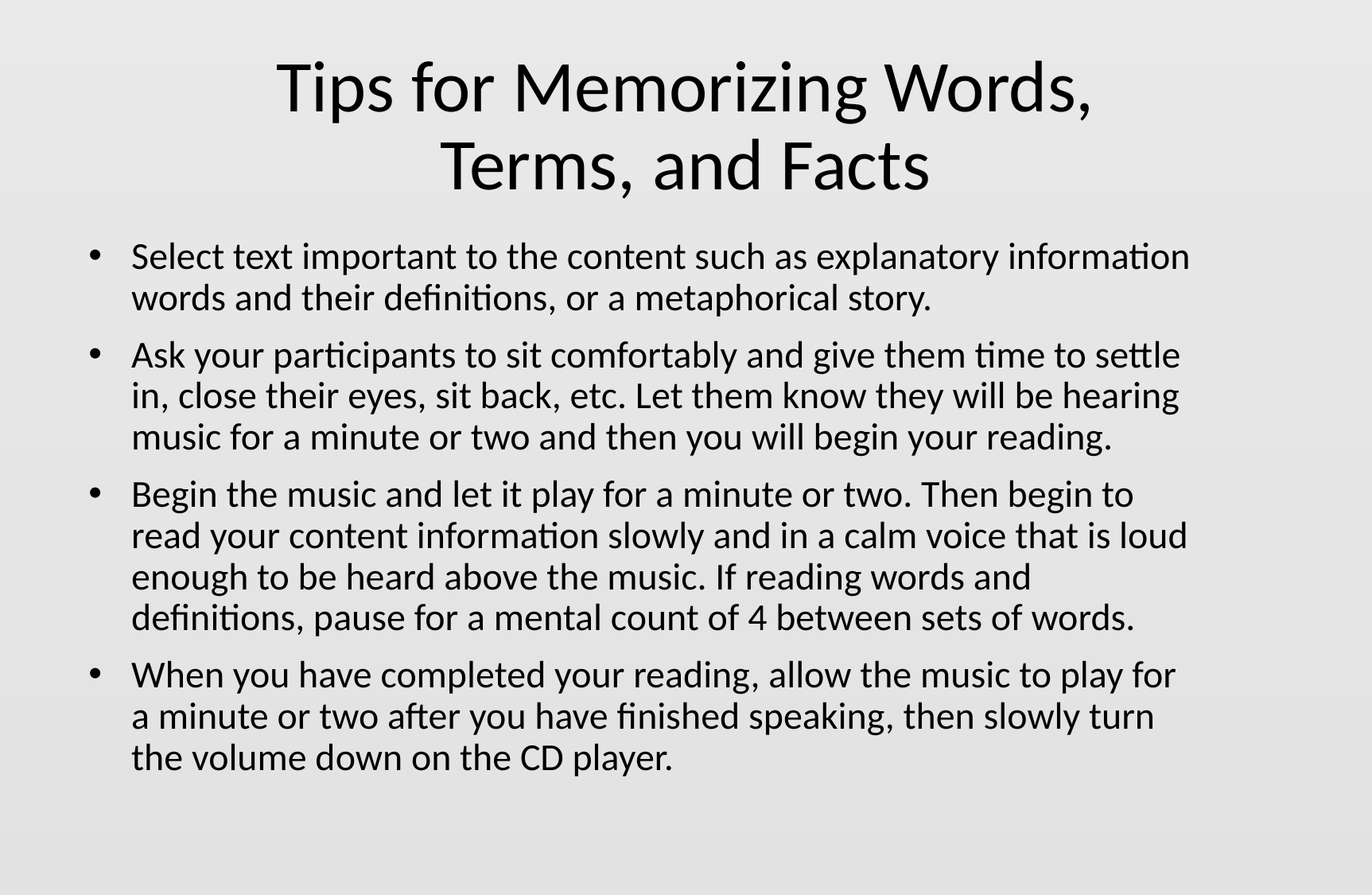

# Tips for Memorizing Words, Terms, and Facts
Select text important to the content such as explanatory information words and their definitions, or a metaphorical story.
Ask your participants to sit comfortably and give them time to settle in, close their eyes, sit back, etc. Let them know they will be hearing music for a minute or two and then you will begin your reading.
Begin the music and let it play for a minute or two. Then begin to read your content information slowly and in a calm voice that is loud enough to be heard above the music. If reading words and definitions, pause for a mental count of 4 between sets of words.
When you have completed your reading, allow the music to play for a minute or two after you have finished speaking, then slowly turn the volume down on the CD player.